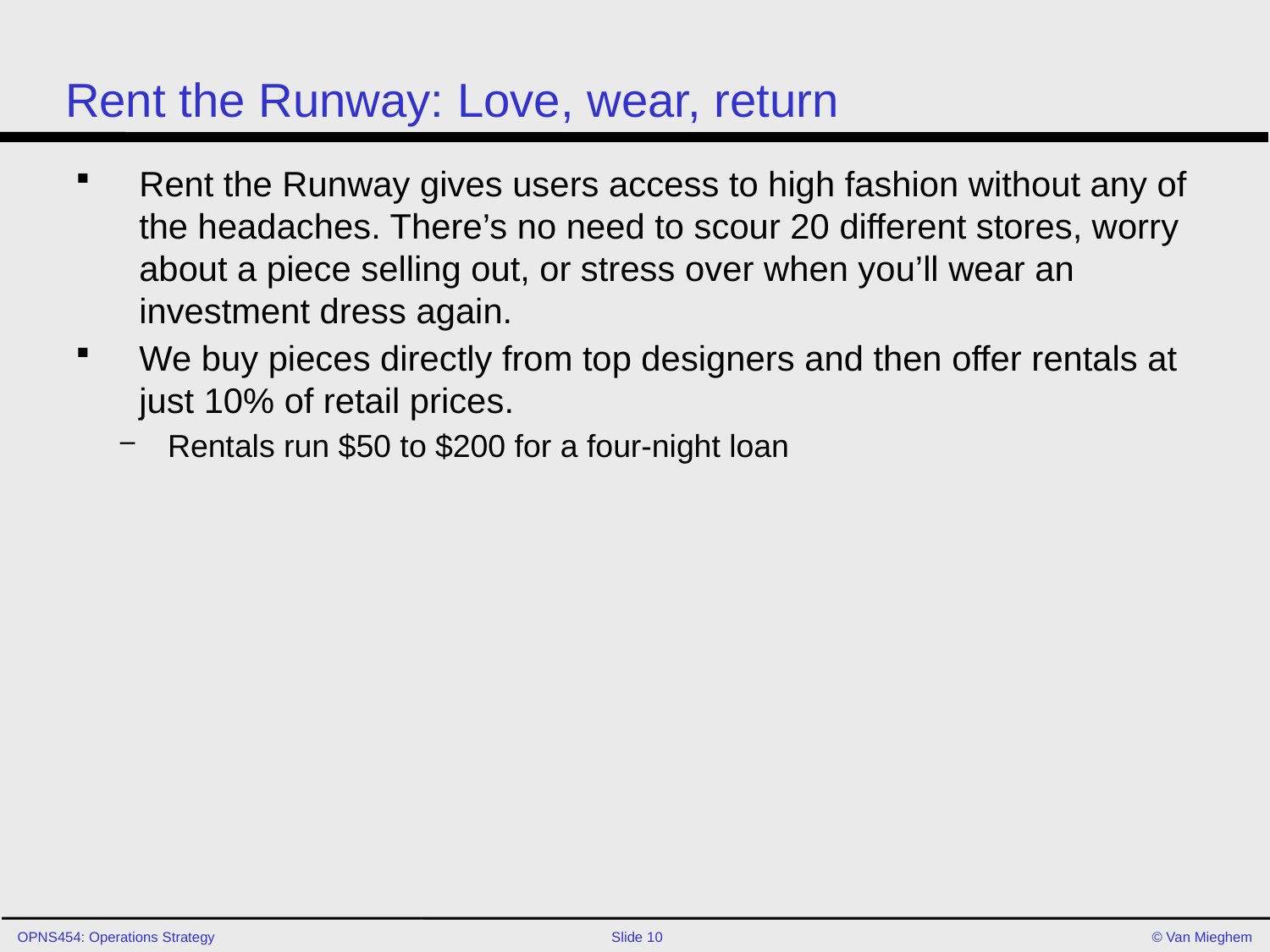

# Rent the Runway: Love, wear, return

Rent the Runway gives users access to high fashion without any of the headaches. There’s no need to scour 20 different stores, worry about a piece selling out, or stress over when you’ll wear an investment dress again.
We buy pieces directly from top designers and then offer rentals at just 10% of retail prices.
Rentals run $50 to $200 for a four-night loan